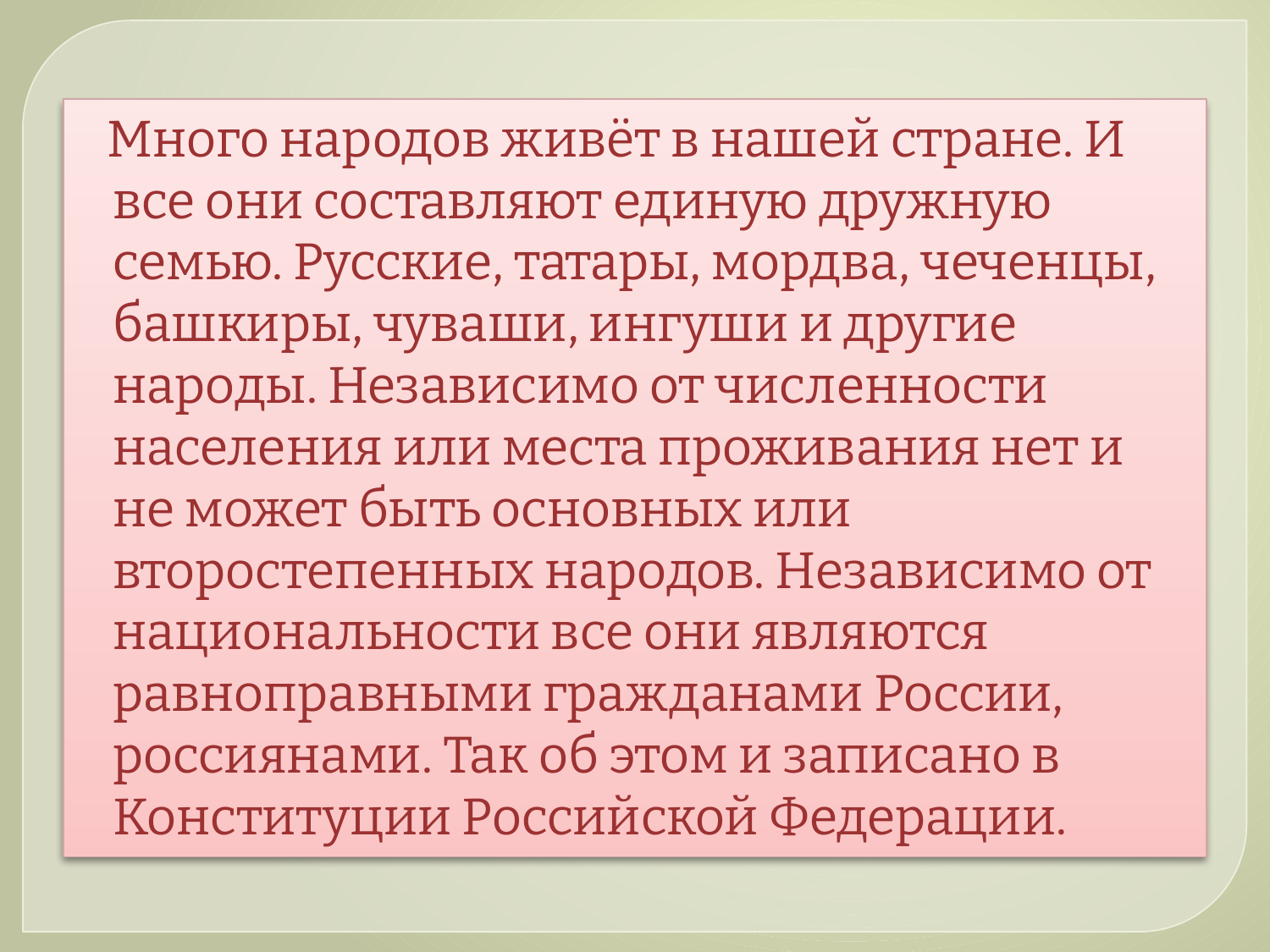

Много народов живёт в нашей стране. И все они составляют единую дружную семью. Русские, татары, мордва, чеченцы, башкиры, чуваши, ингуши и другие народы. Независимо от численности населения или места проживания нет и не может быть основных или второстепенных народов. Независимо от национальности все они являются равноправными гражданами России, россиянами. Так об этом и записано в Конституции Российской Федерации.